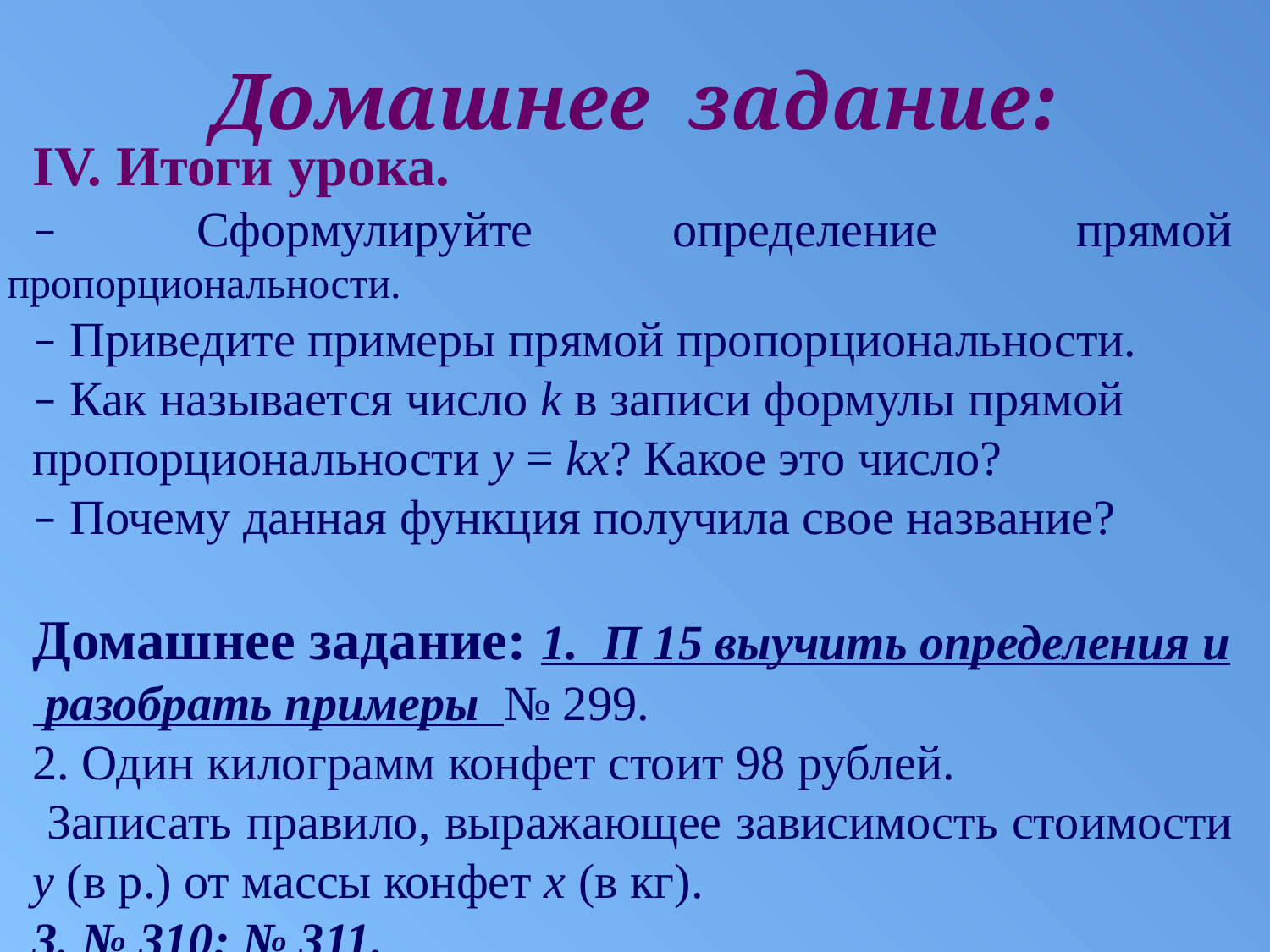

Домашнее  задание:
IV. Итоги урока.
– Сформулируйте определение прямой пропорциональности.
– Приведите примеры прямой пропорциональности.
– Как называется число k в записи формулы прямой
пропорциональности у = kх? Какое это число?
– Почему данная функция получила свое название?

Домашнее задание: 1.  П 15 выучить определения и
 разобрать примеры  № 299.
2. Один килограмм конфет стоит 98 рублей.
 Записать правило, выражающее зависимость стоимости
у (в р.) от массы конфет х (в кг).
3. № 310; № 311.